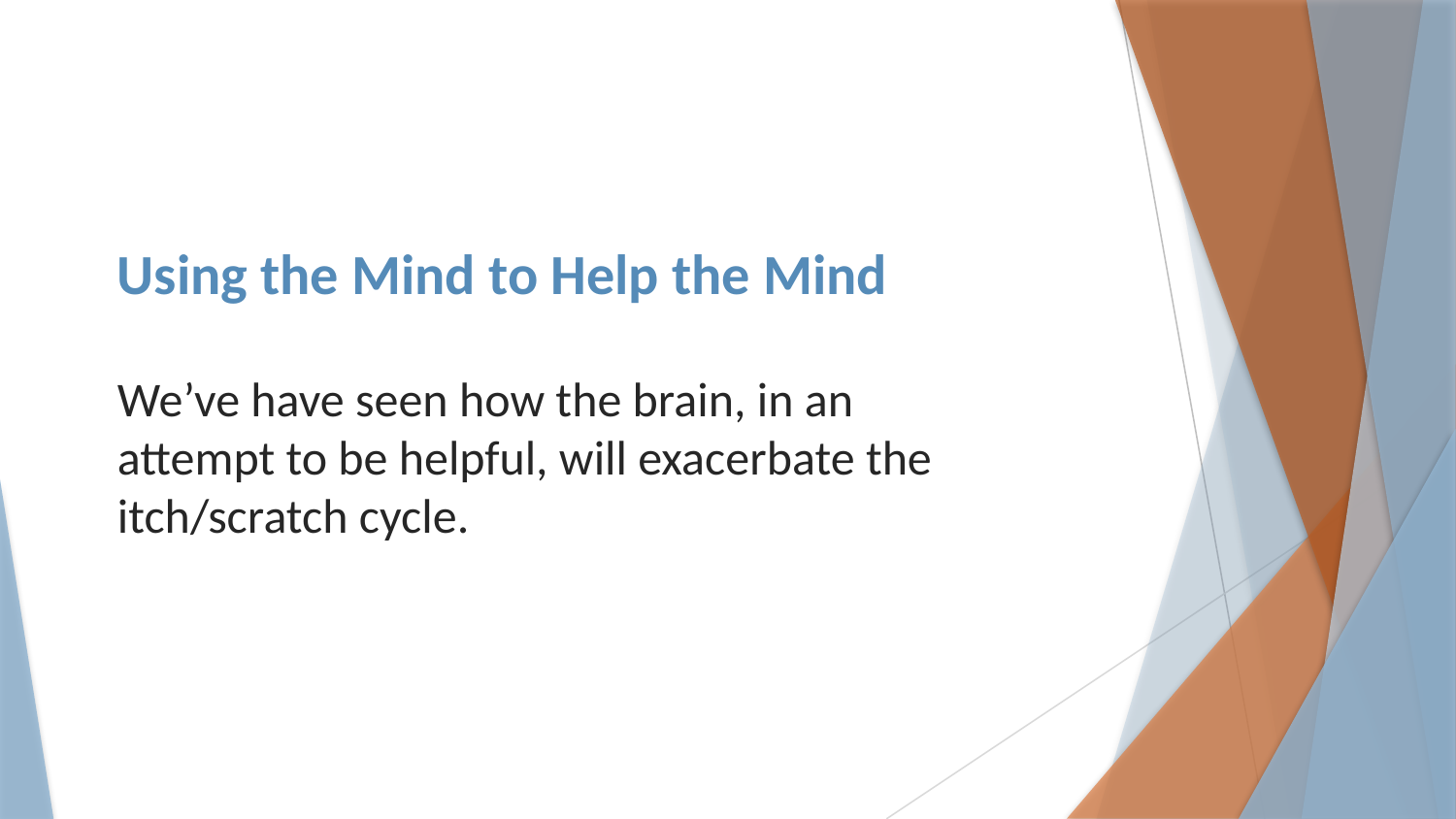

# Using the Mind to Help the Mind
We’ve have seen how the brain, in an attempt to be helpful, will exacerbate the itch/scratch cycle.